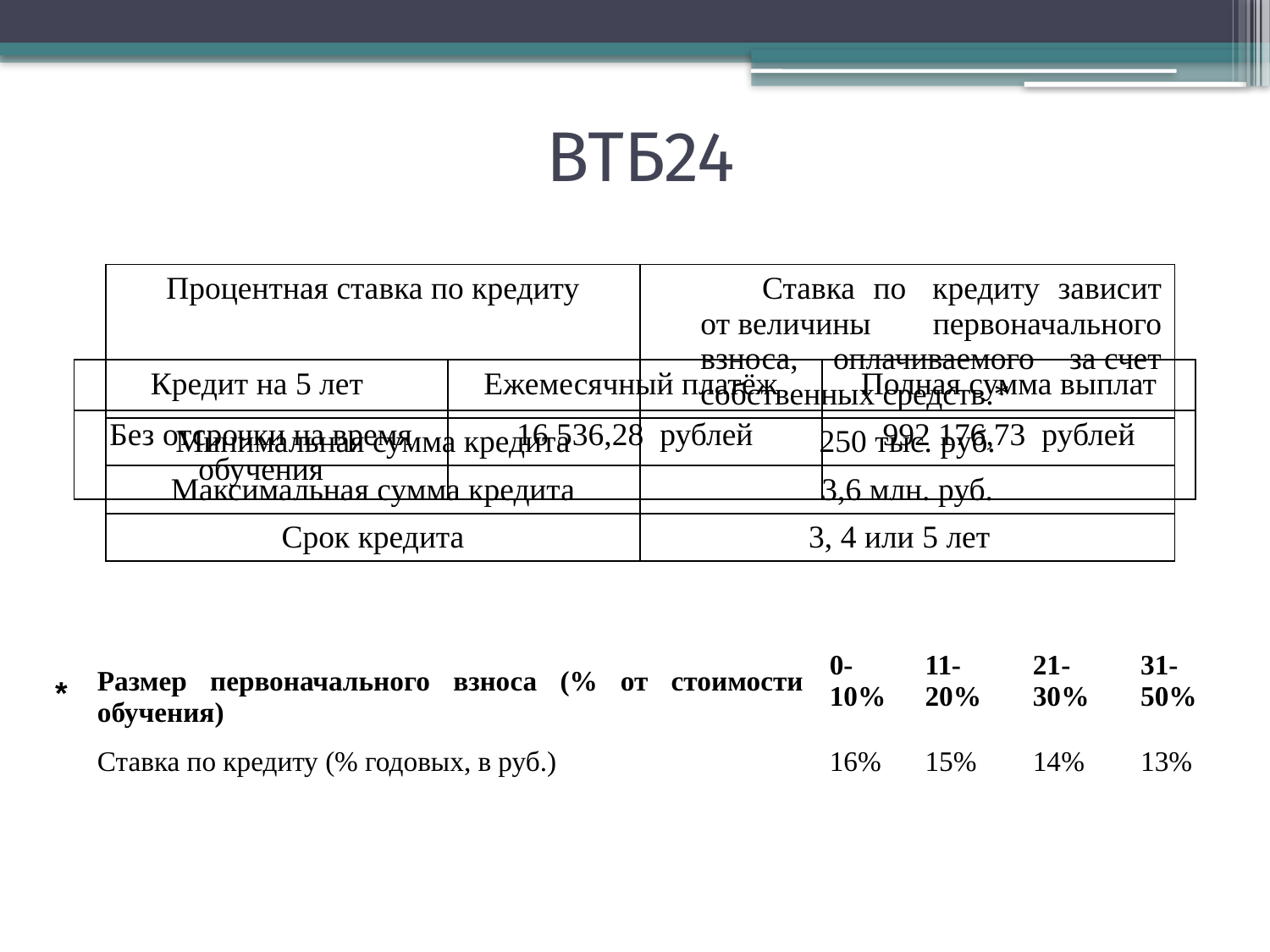

# ВТБ24
| Процентная ставка по кредиту | Ставка по  кредиту зависит от величины первоначального взноса, оплачиваемого за счет собственных средств.\* |
| --- | --- |
| Минимальная сумма кредита | 250 тыс. руб. |
| Максимальная сумма кредита | 3,6 млн. руб. |
| Срок кредита | 3, 4 или 5 лет |
| Кредит на 5 лет | Ежемесячный платёж | Полная сумма выплат |
| --- | --- | --- |
| Без отсрочки на время обучения | 16 536,28 рублей | 992 176,73 рублей |
| Размер первоначального взноса (% от стоимости обучения) | 0-10% | 11-20% | 21-30% | 31-50% |
| --- | --- | --- | --- | --- |
| Ставка по кредиту (% годовых, в руб.) | 16% | 15% | 14% | 13% |
*